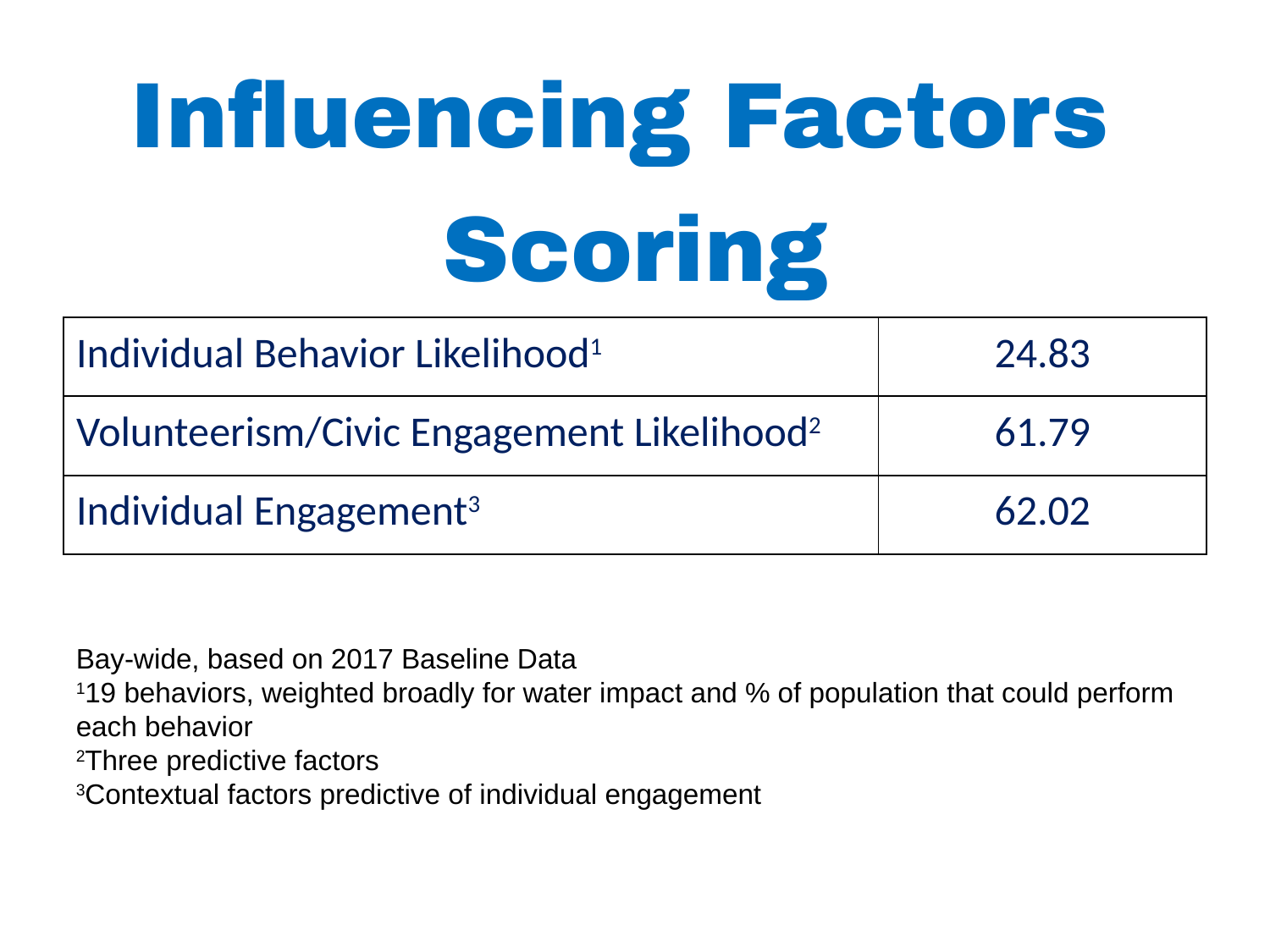

Influencing Factors
Scoring

| Individual Behavior Likelihood1 | 24.83 |
| --- | --- |
| Volunteerism/Civic Engagement Likelihood2 | 61.79 |
| Individual Engagement3 | 62.02 |
Bay-wide, based on 2017 Baseline Data
119 behaviors, weighted broadly for water impact and % of population that could perform each behavior
2Three predictive factors
3Contextual factors predictive of individual engagement